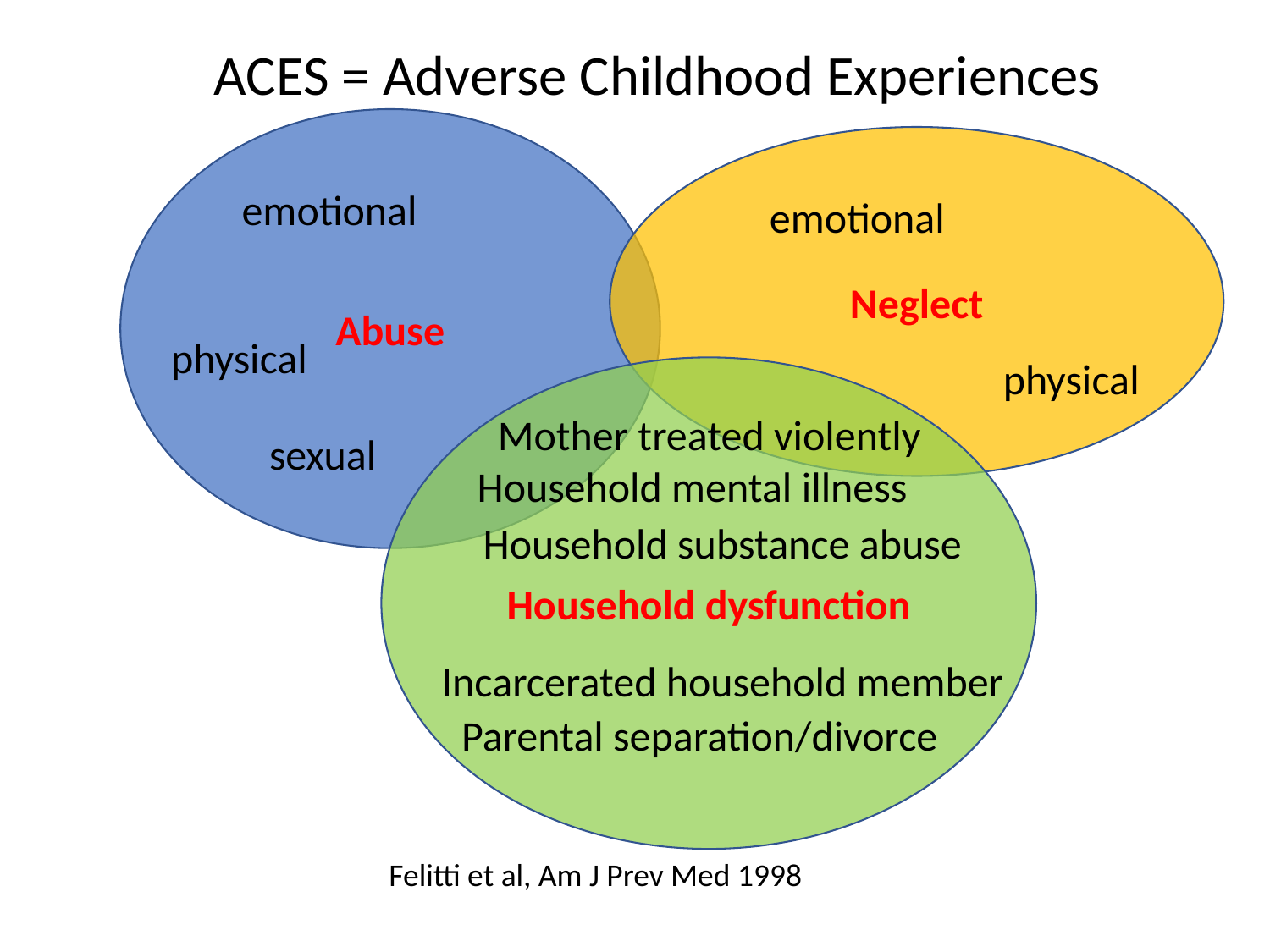

# ACES = Adverse Childhood Experiences
Abuse
Neglect
emotional
emotional
physical
physical
Household dysfunction
Mother treated violently
sexual
Household mental illness
Household substance abuse
Incarcerated household member
Parental separation/divorce
Felitti et al, Am J Prev Med 1998